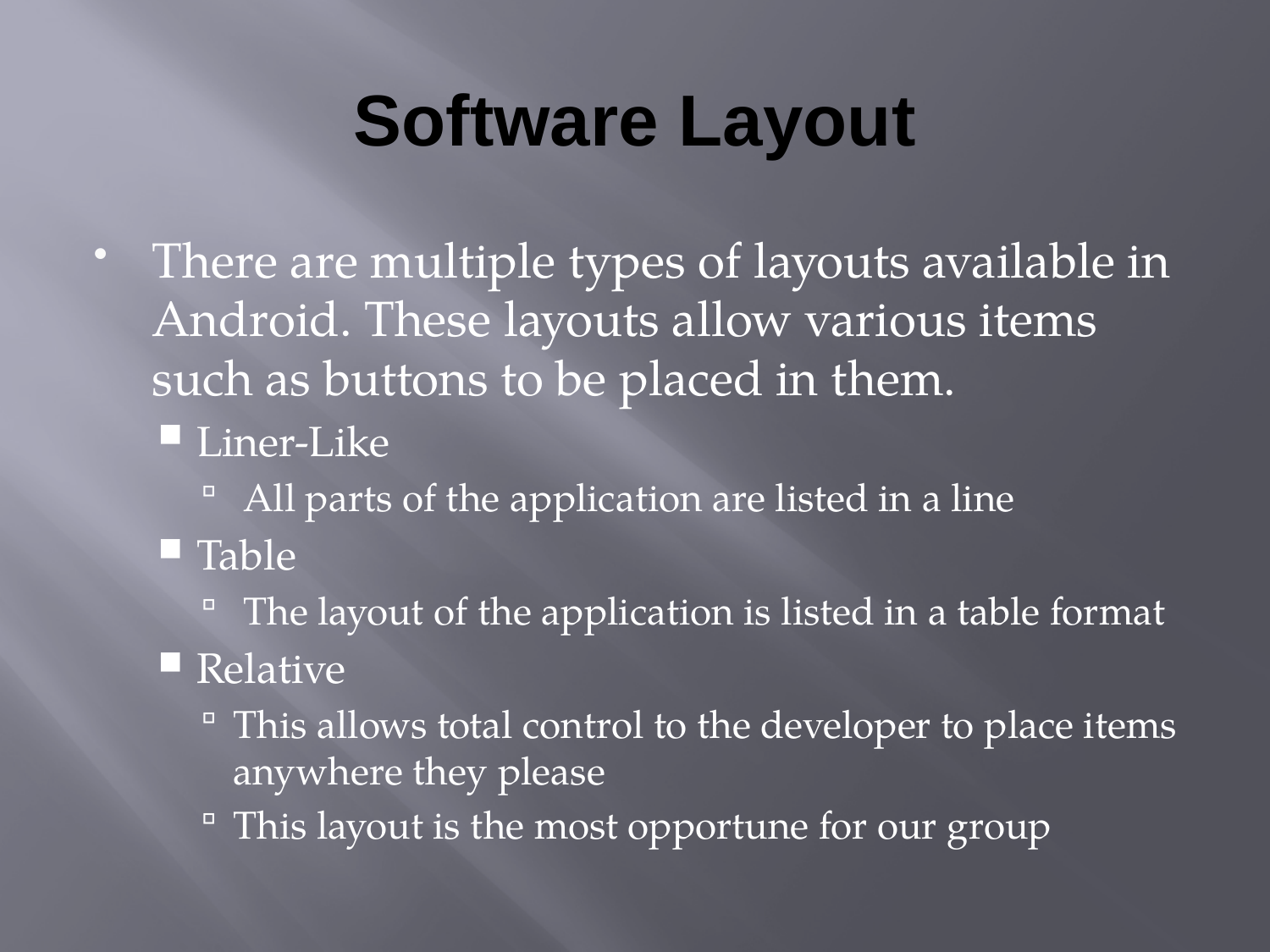

# Software Layout
There are multiple types of layouts available in Android. These layouts allow various items such as buttons to be placed in them.
Liner-Like
 All parts of the application are listed in a line
Table
 The layout of the application is listed in a table format
Relative
This allows total control to the developer to place items anywhere they please
This layout is the most opportune for our group